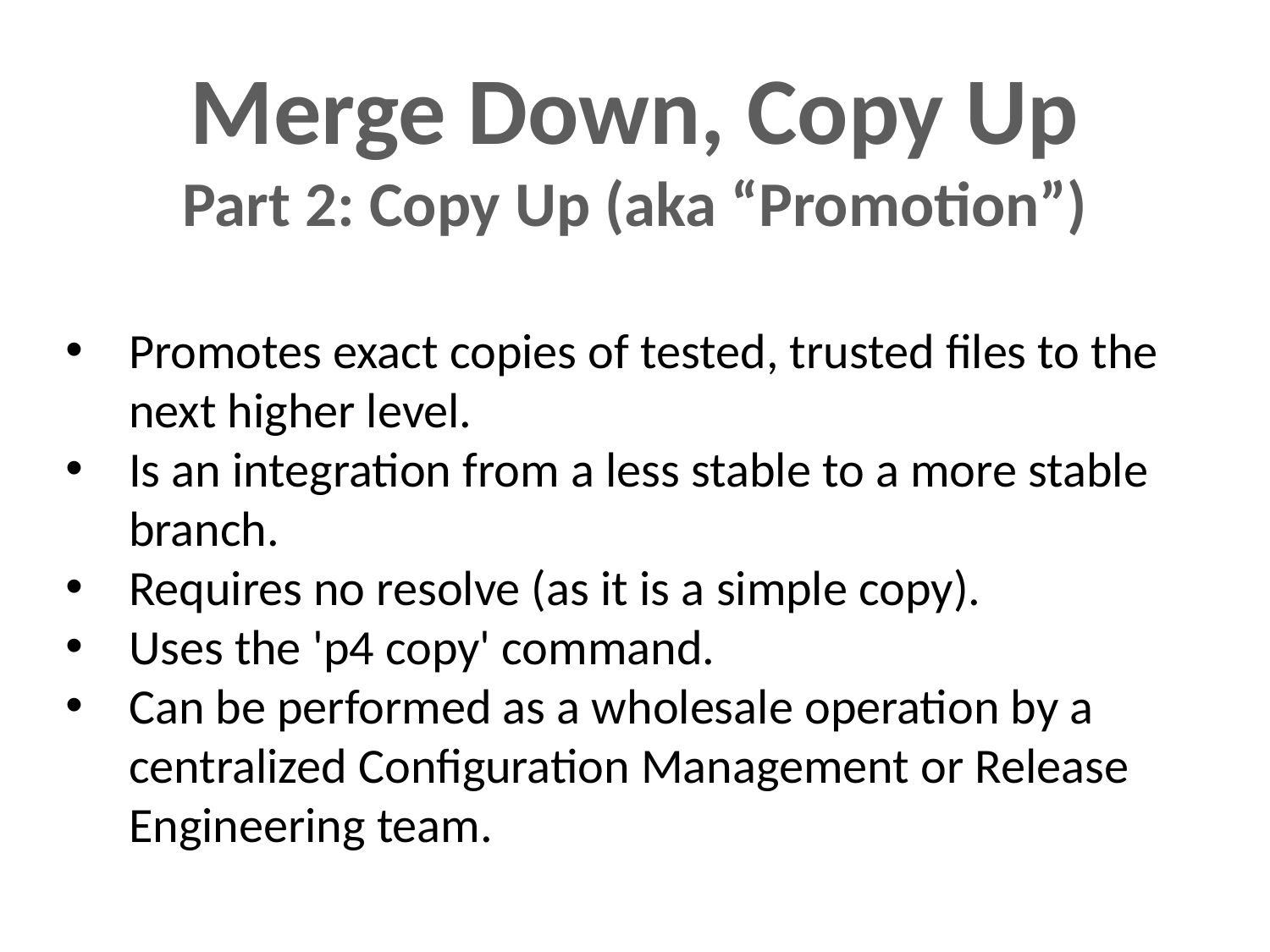

Merge Down, Copy Up
Part 2: Copy Up (aka “Promotion”)

Promotes exact copies of tested, trusted files to the next higher level.
Is an integration from a less stable to a more stable branch.
Requires no resolve (as it is a simple copy).
Uses the 'p4 copy' command.
Can be performed as a wholesale operation by a centralized Configuration Management or Release Engineering team.